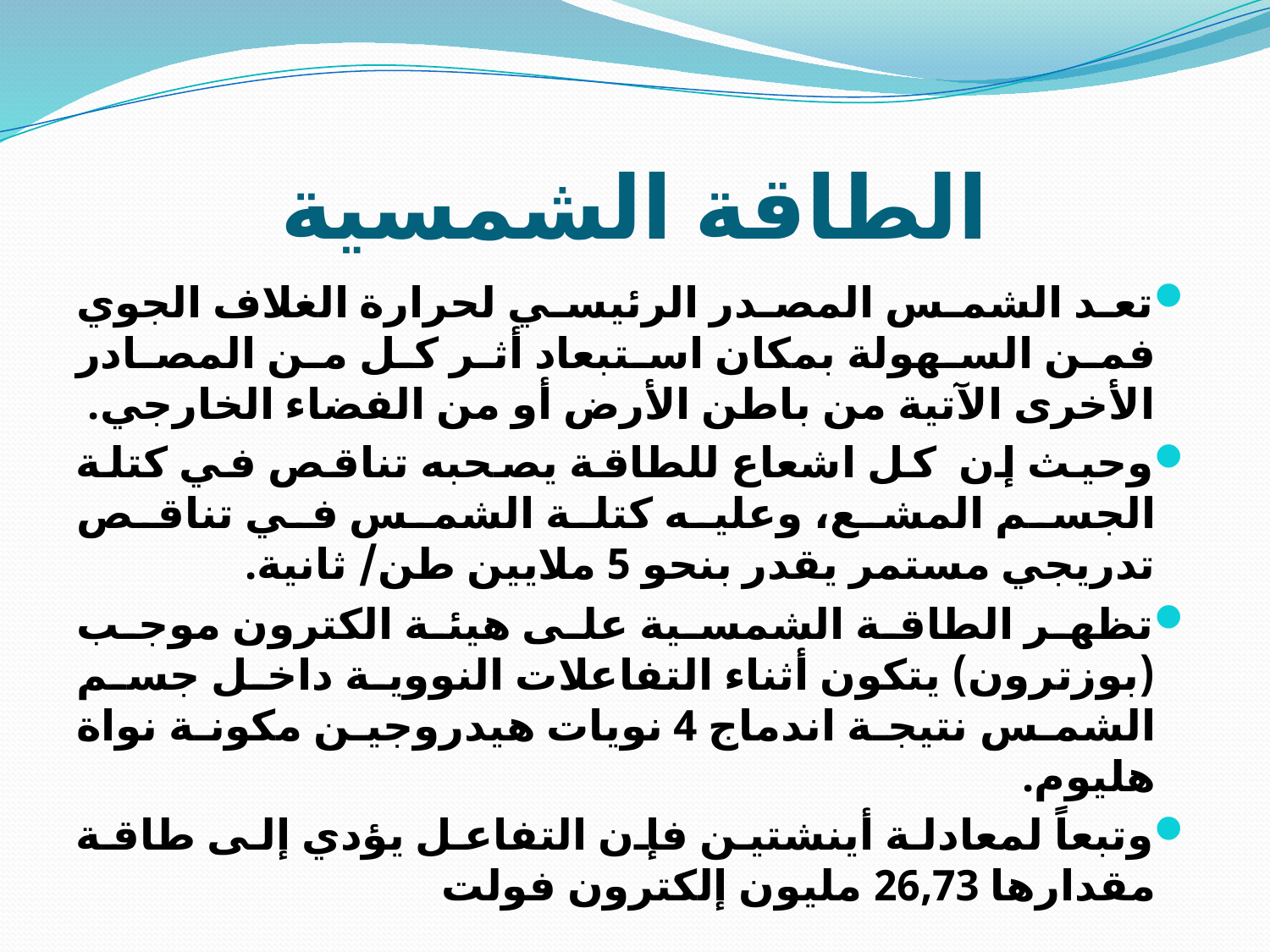

# الطاقة الشمسية
تعد الشمس المصدر الرئيسي لحرارة الغلاف الجوي فمن السهولة بمكان استبعاد أثر كل من المصادر الأخرى الآتية من باطن الأرض أو من الفضاء الخارجي.
وحيث إن  كل اشعاع للطاقة يصحبه تناقص في كتلة الجسم المشع، وعليه كتلة الشمس في تناقص تدريجي مستمر يقدر بنحو 5 ملايين طن/ ثانية.
تظهر الطاقة الشمسية على هيئة الكترون موجب (بوزترون) يتكون أثناء التفاعلات النووية داخل جسم الشمس نتيجة اندماج 4 نويات هيدروجين مكونة نواة هليوم.
وتبعاً لمعادلة أينشتين فإن التفاعل يؤدي إلى طاقة مقدارها 26,73 مليون إلكترون فولت